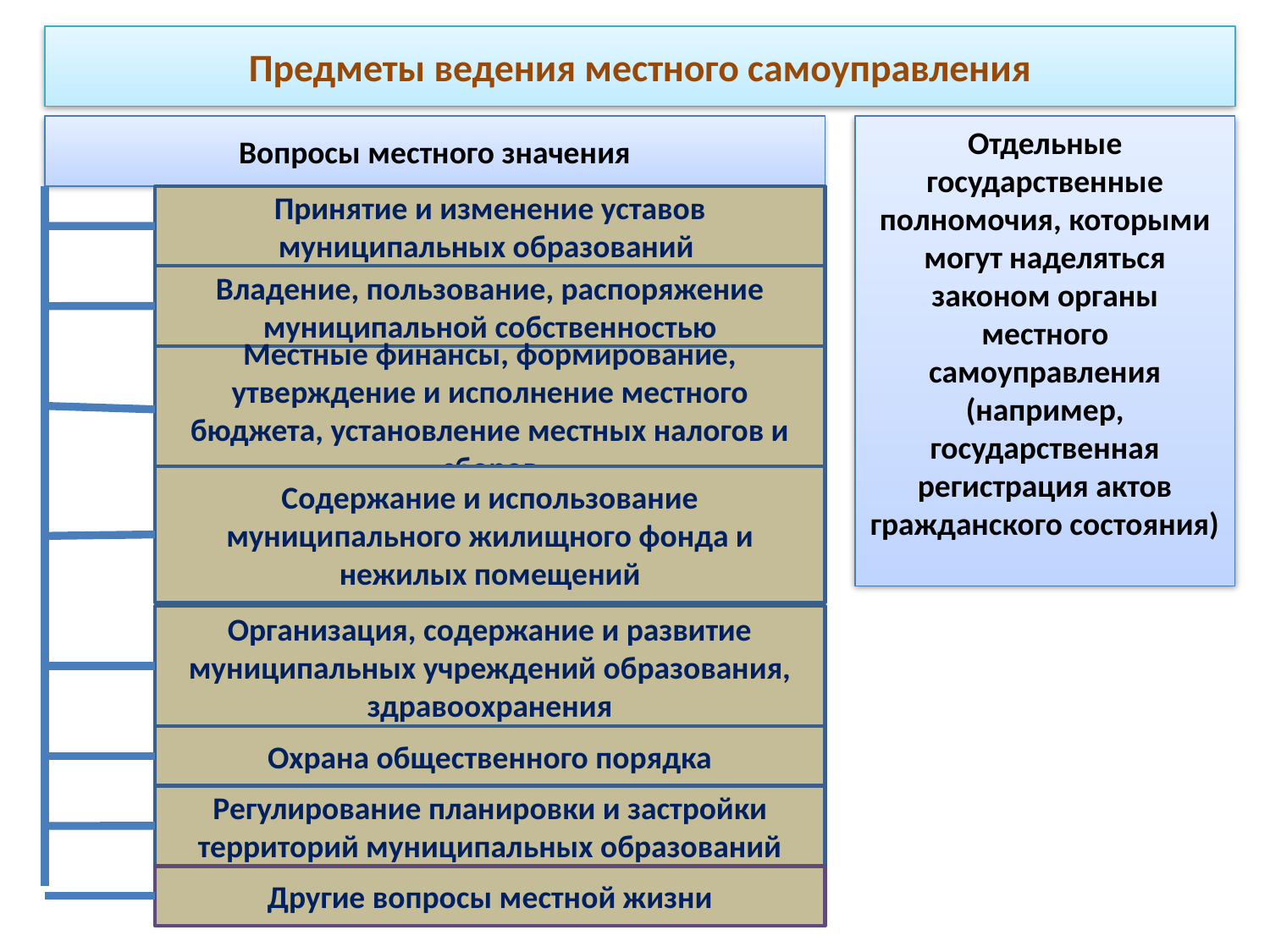

#
Предметы ведения местного самоуправления

Вопросы местного значения
Отдельные государственные полномочия, которыми могут наделяться законом органы местного самоуправления (например, государственная регистрация актов гражданского состояния)

Принятие и изменение уставов муниципальных образований
Владение, пользование, распоряжение муниципальной собственностью
Местные финансы, формирование, утверждение и исполнение местного бюджета, установление местных налогов и сборов
Содержание и использование муниципального жилищного фонда и нежилых помещений
Организация, содержание и развитие муниципальных учреждений образования, здравоохранения
Охрана общественного порядка
Регулирование планировки и застройки территорий муниципальных образований
Другие вопросы местной жизни